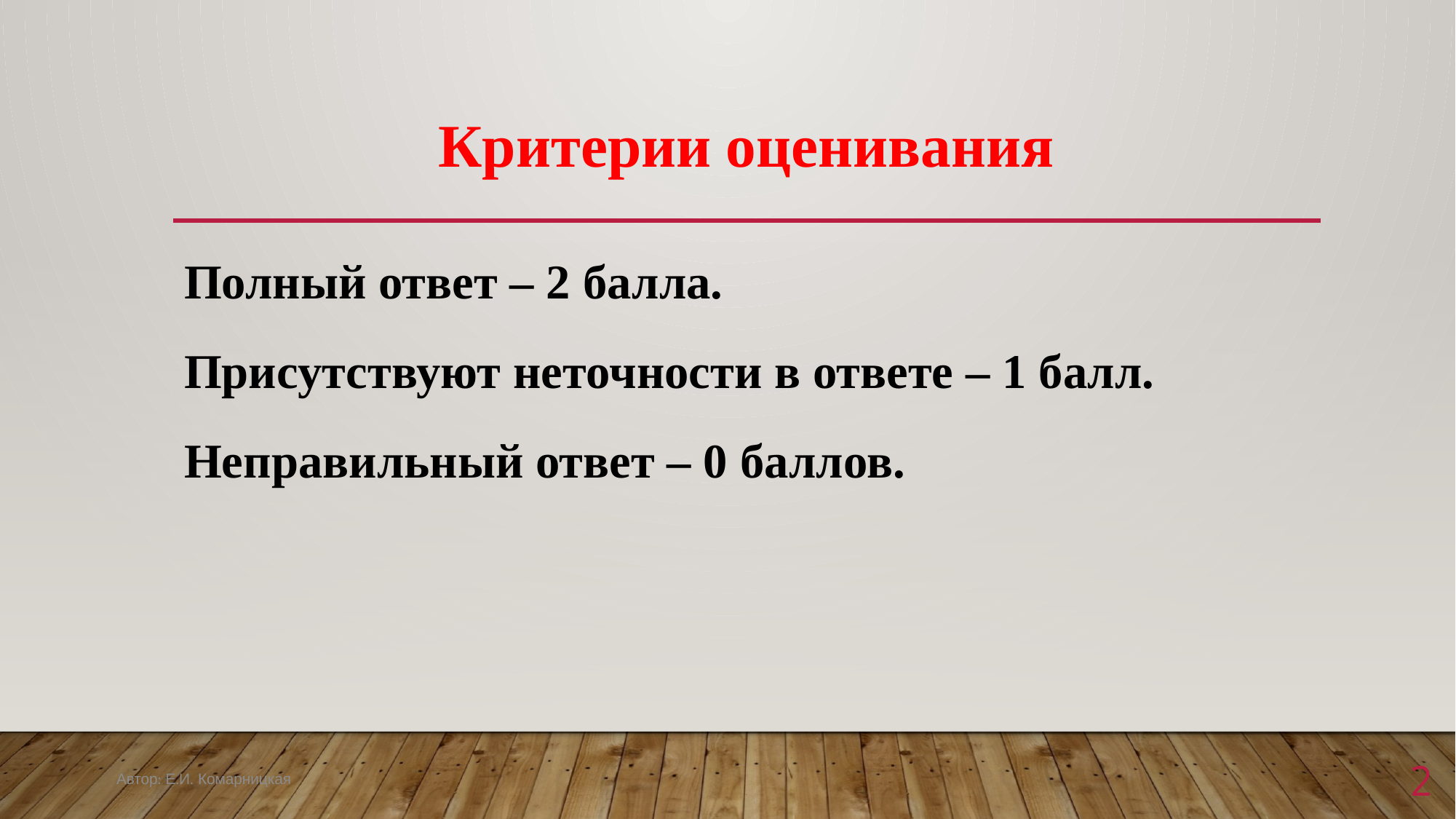

# Критерии оценивания
Полный ответ – 2 балла.
Присутствуют неточности в ответе – 1 балл.
Неправильный ответ – 0 баллов.

2
Автор: Е.И. Комарницкая